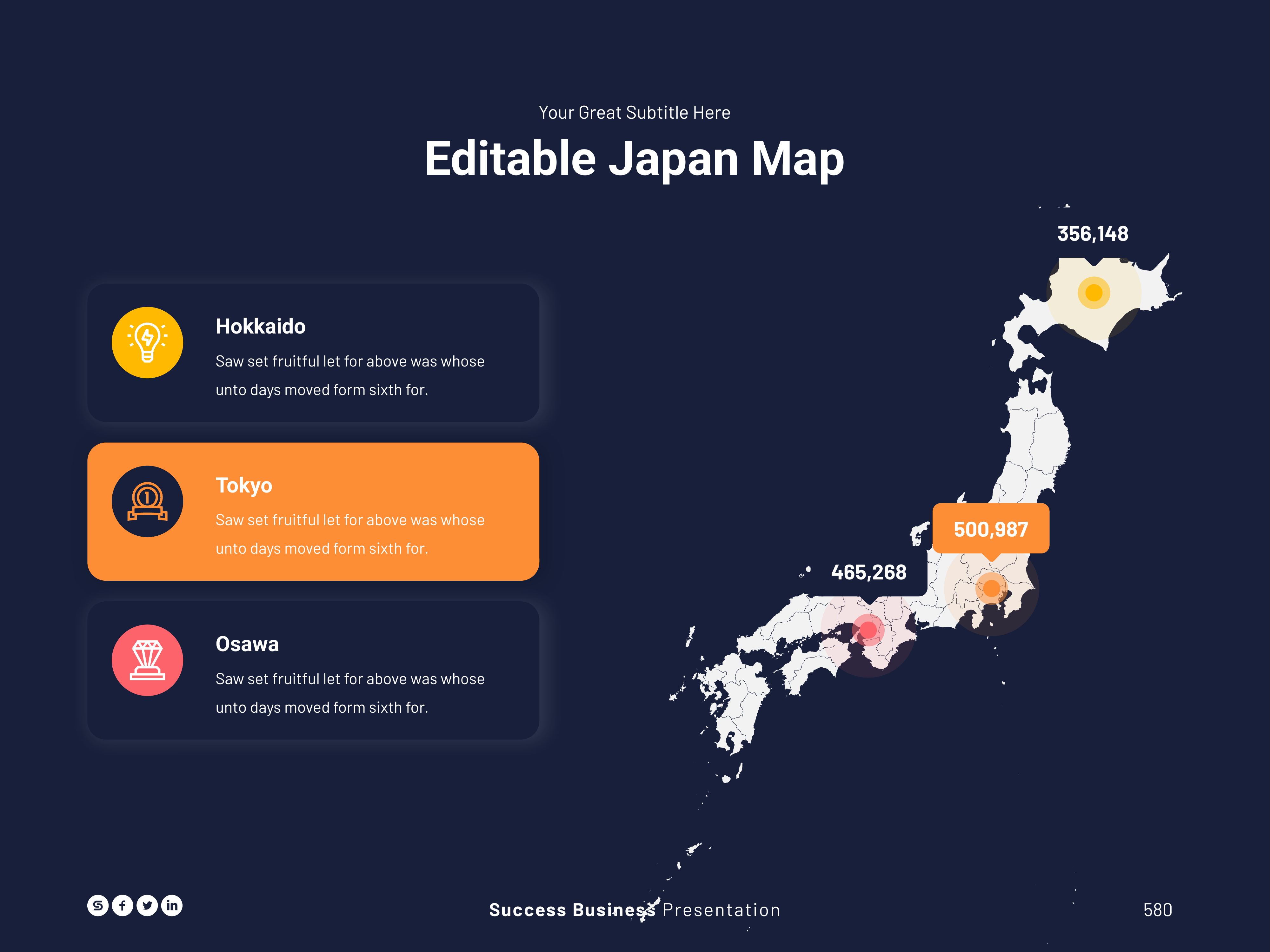

Your Great Subtitle Here
Editable Japan Map

356,148

Hokkaido
Saw set fruitful let for above was whose unto days moved form sixth for.

Tokyo
Saw set fruitful let for above was whose unto days moved form sixth for.

500,987

465,268

Osawa
Saw set fruitful let for above was whose unto days moved form sixth for.